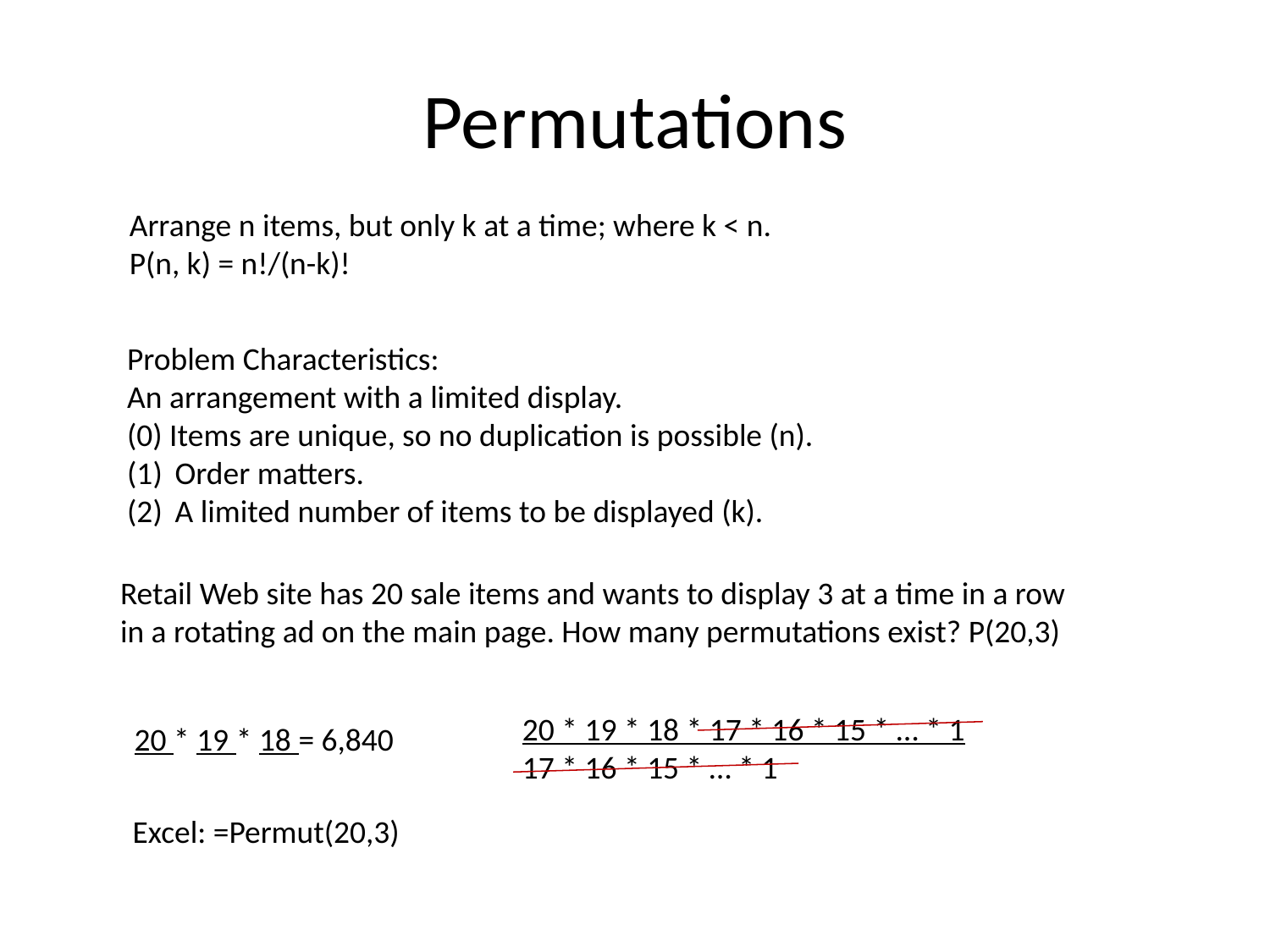

# Permutations
Arrange n items, but only k at a time; where k < n.
P(n, k) = n!/(n-k)!
Problem Characteristics:
An arrangement with a limited display.
(0) Items are unique, so no duplication is possible (n).
Order matters.
A limited number of items to be displayed (k).
Retail Web site has 20 sale items and wants to display 3 at a time in a row in a rotating ad on the main page. How many permutations exist? P(20,3)
20 * 19 * 18 * 17 * 16 * 15 * … * 1
17 * 16 * 15 * … * 1
20 * 19 * 18 = 6,840
Excel: =Permut(20,3)